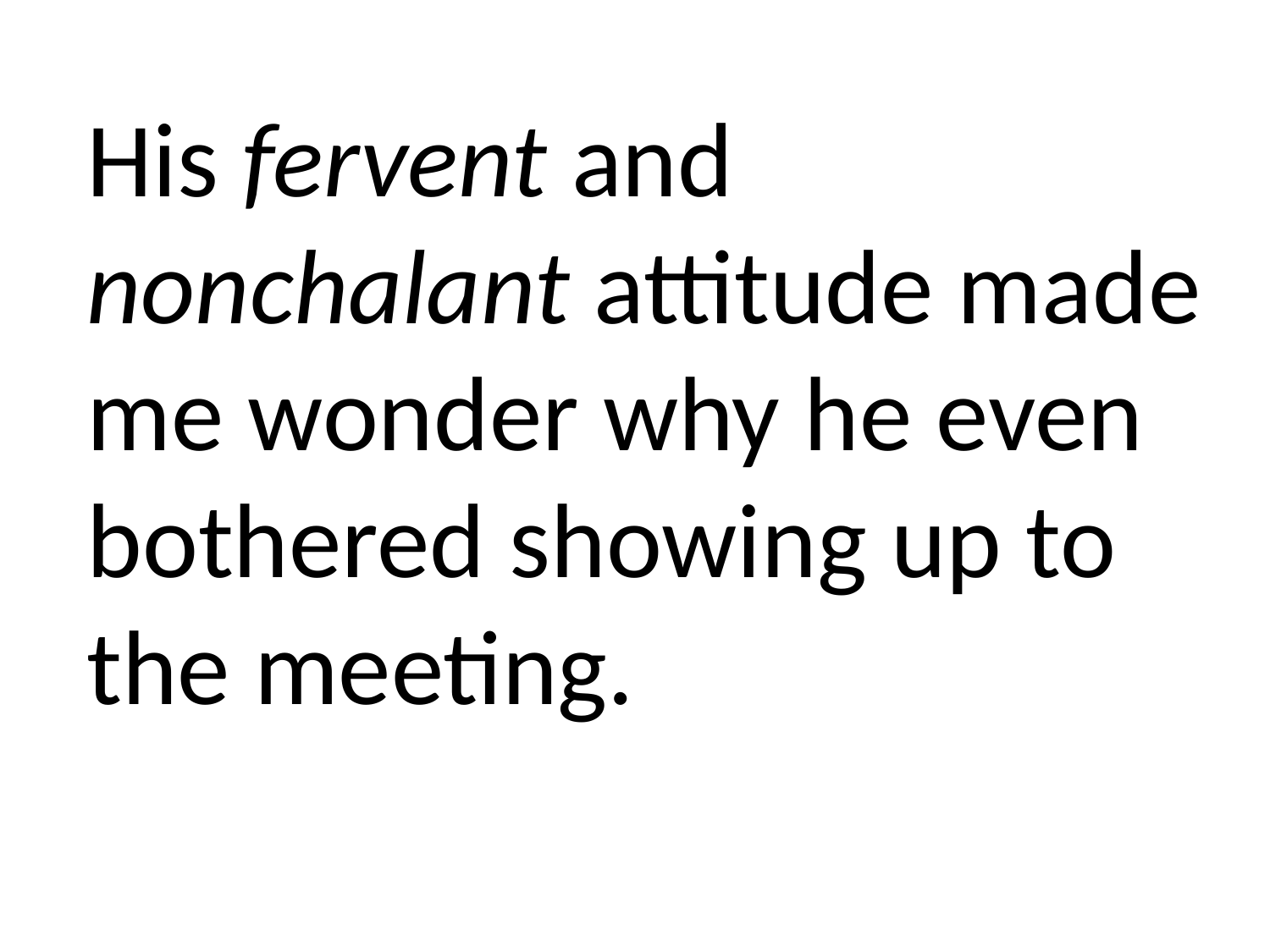

His fervent and nonchalant attitude made me wonder why he even bothered showing up to the meeting.